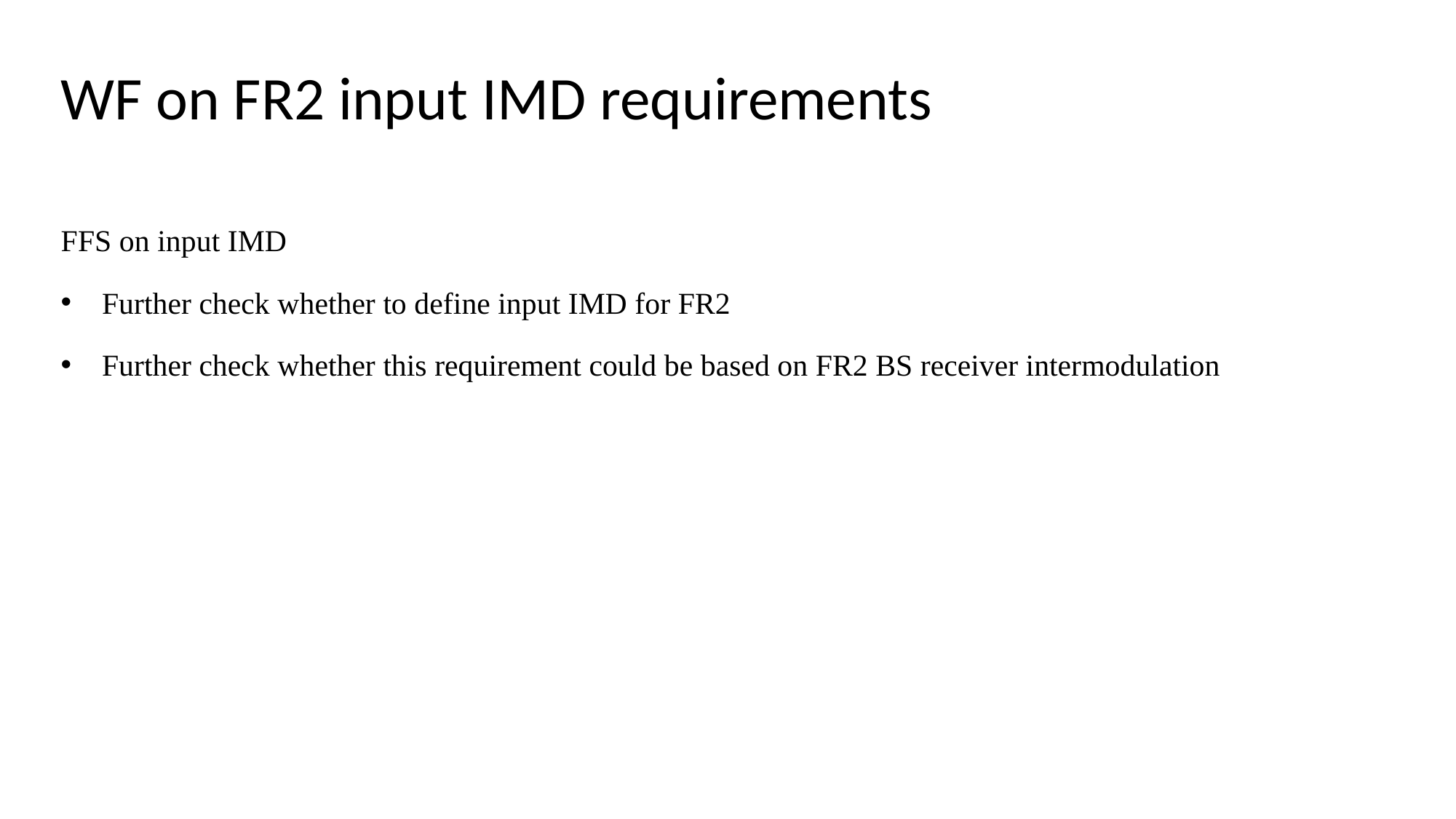

# WF on FR2 input IMD requirements
FFS on input IMD
Further check whether to define input IMD for FR2
Further check whether this requirement could be based on FR2 BS receiver intermodulation